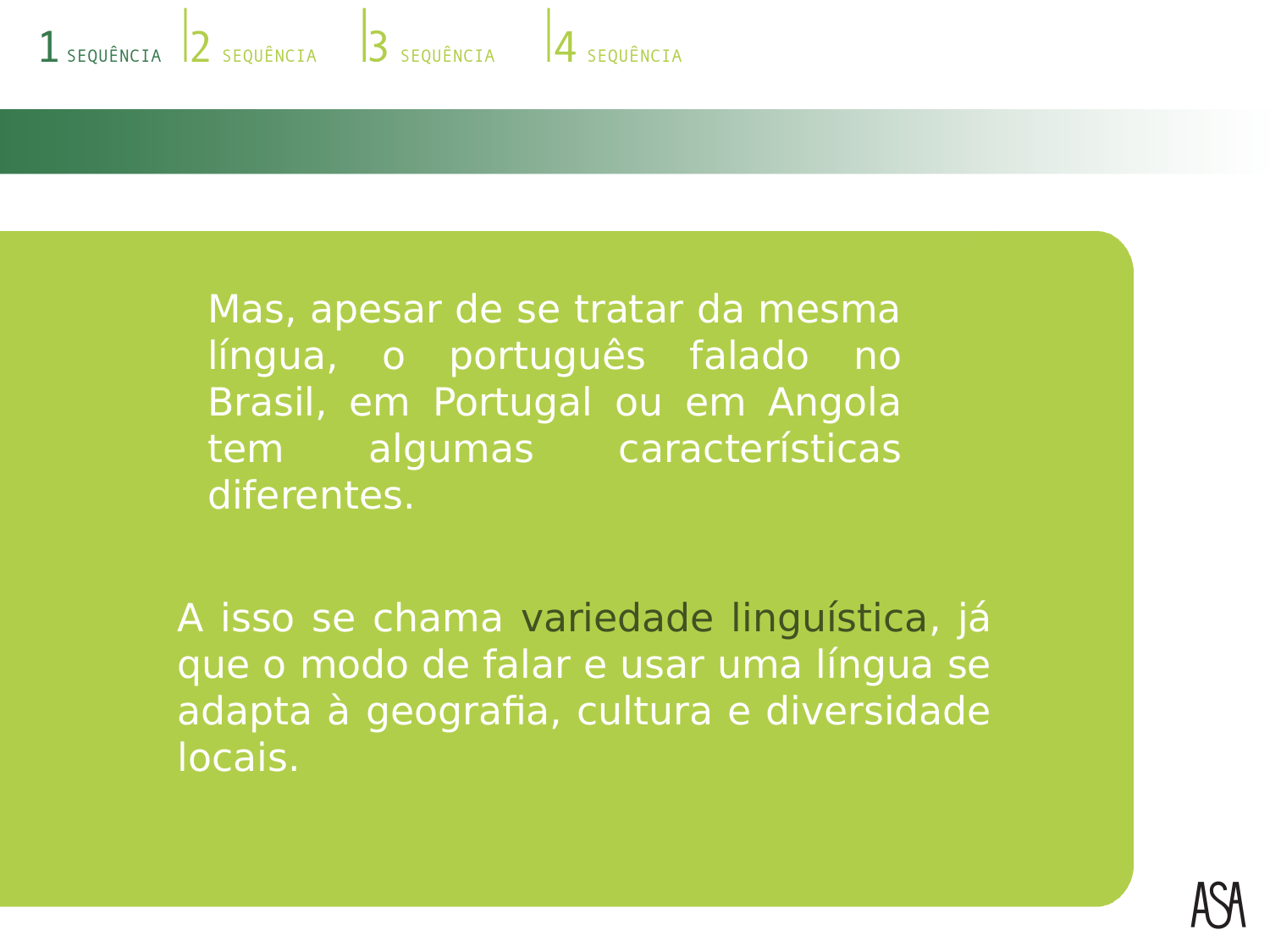

Mas, apesar de se tratar da mesma língua, o português falado no Brasil, em Portugal ou em Angola tem algumas características diferentes.
A isso se chama variedade linguística, já que o modo de falar e usar uma língua se adapta à geografia, cultura e diversidade locais.